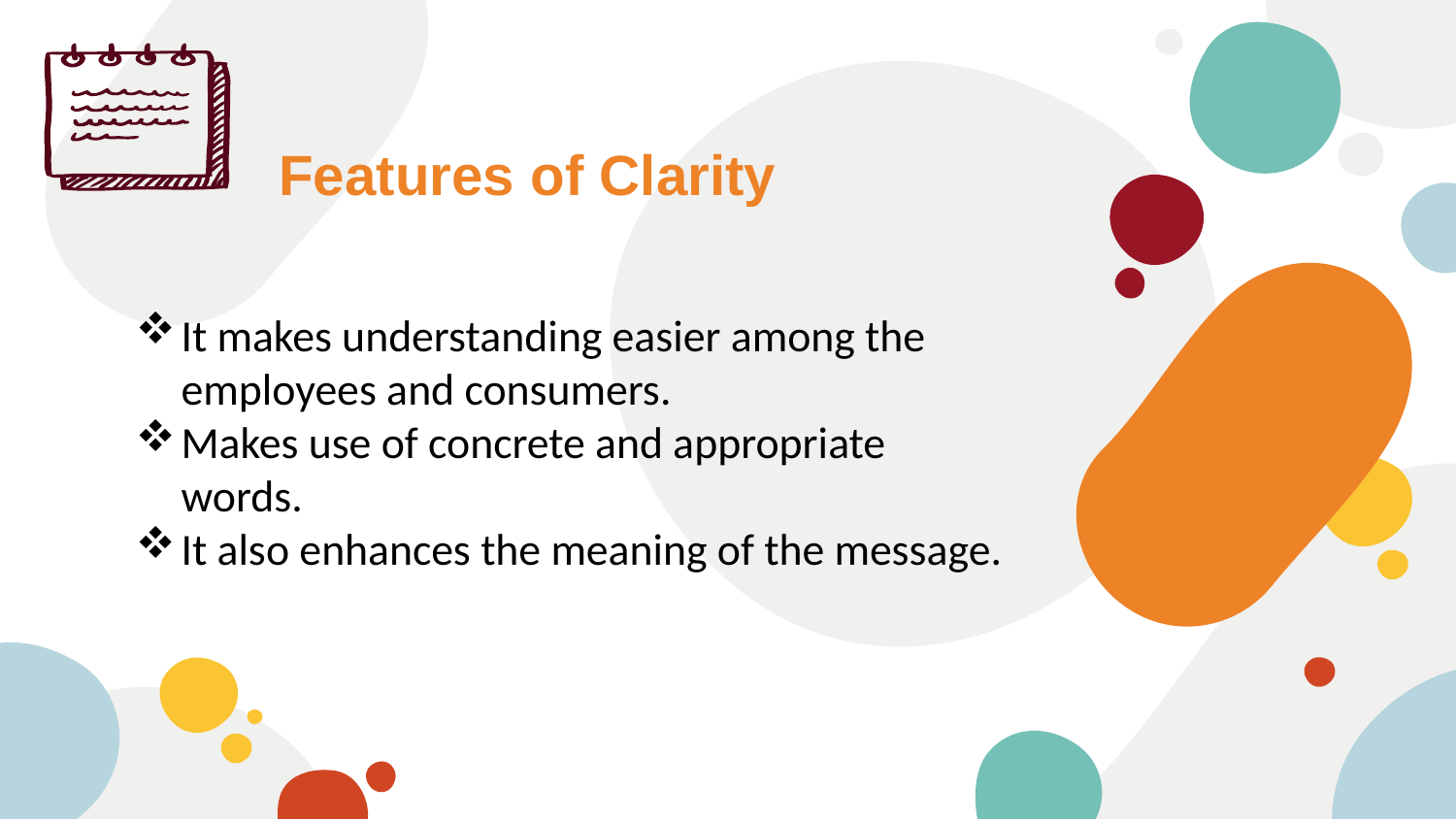

# Features of Clarity
It makes understanding easier among the employees and consumers.
Makes use of concrete and appropriate words.
It also enhances the meaning of the message.
8